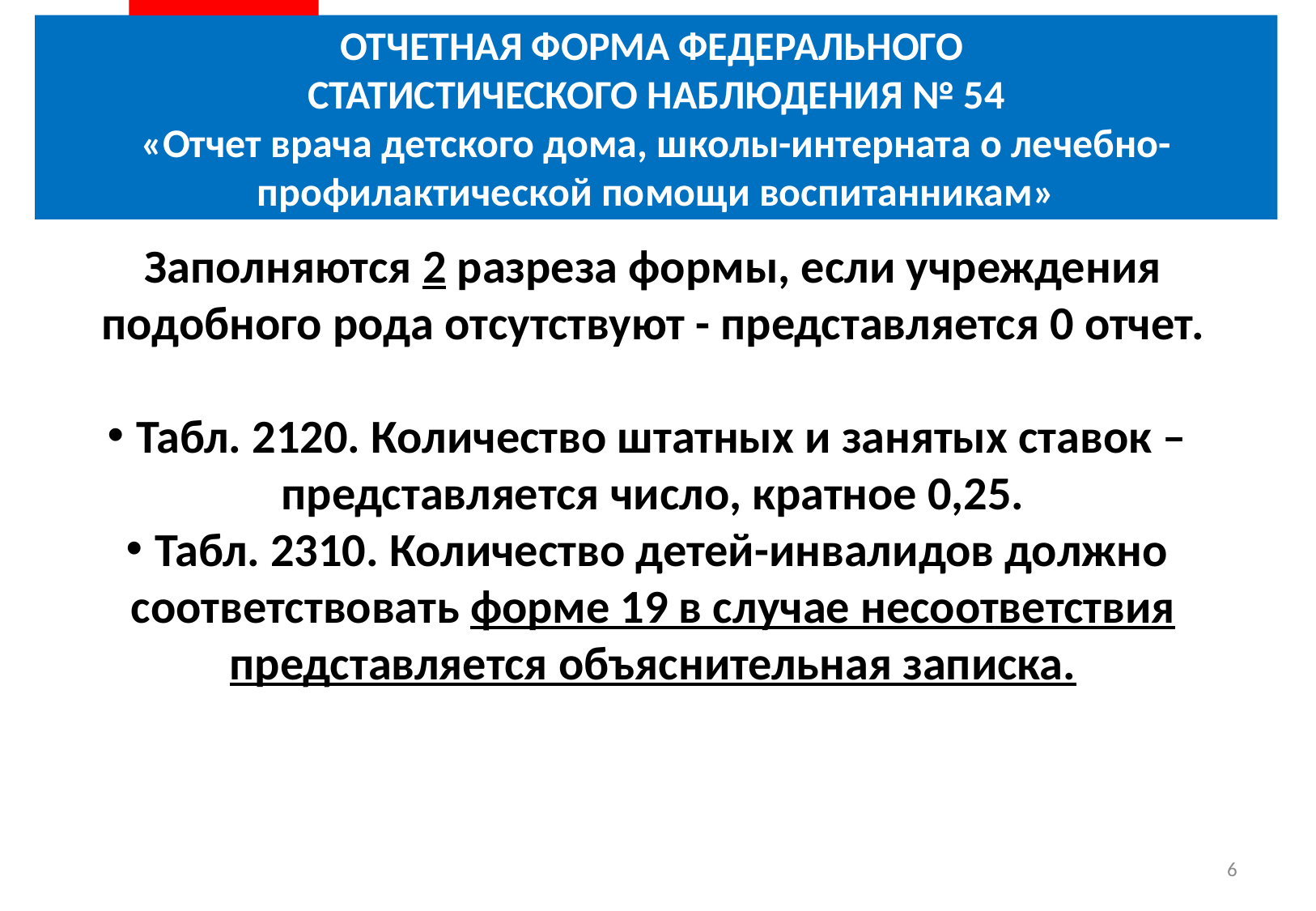

# ОТЧЕТНАЯ ФОРМА ФЕДЕРАЛЬНОГО СТАТИСТИЧЕСКОГО НАБЛЮДЕНИЯ № 54 «Отчет врача детского дома, школы-интерната о лечебно-профилактической помощи воспитанникам»
Заполняются 2 разреза формы, если учреждения подобного рода отсутствуют - представляется 0 отчет.

Табл. 2120. Количество штатных и занятых ставок – представляется число, кратное 0,25.
Табл. 2310. Количество детей-инвалидов должно соответствовать форме 19 в случае несоответствия представляется объяснительная записка.
6